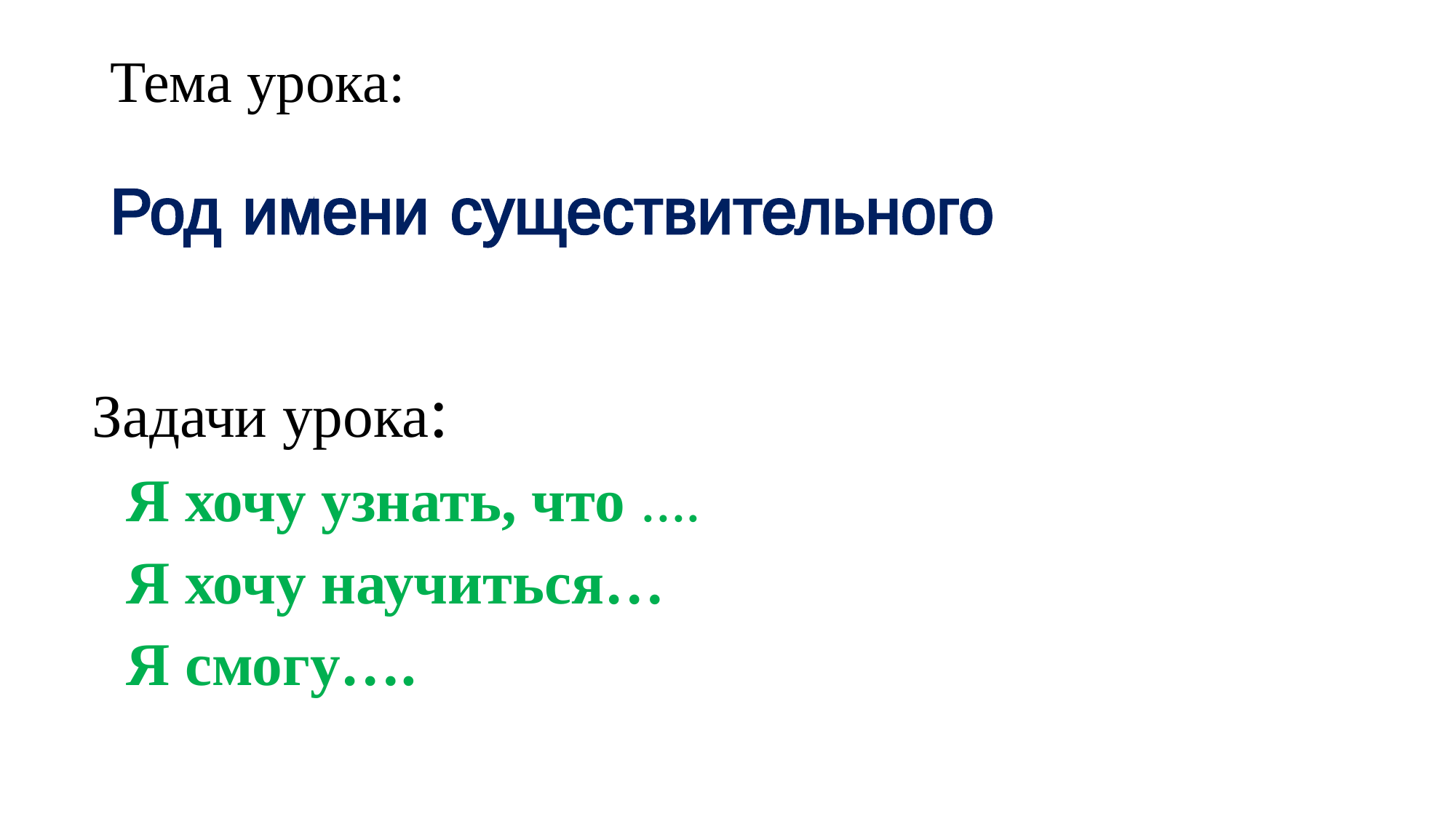

# Тема урока: Род имени существительного
Задачи урока:
Я хочу узнать, что ....
Я хочу научиться…
Я смогу….